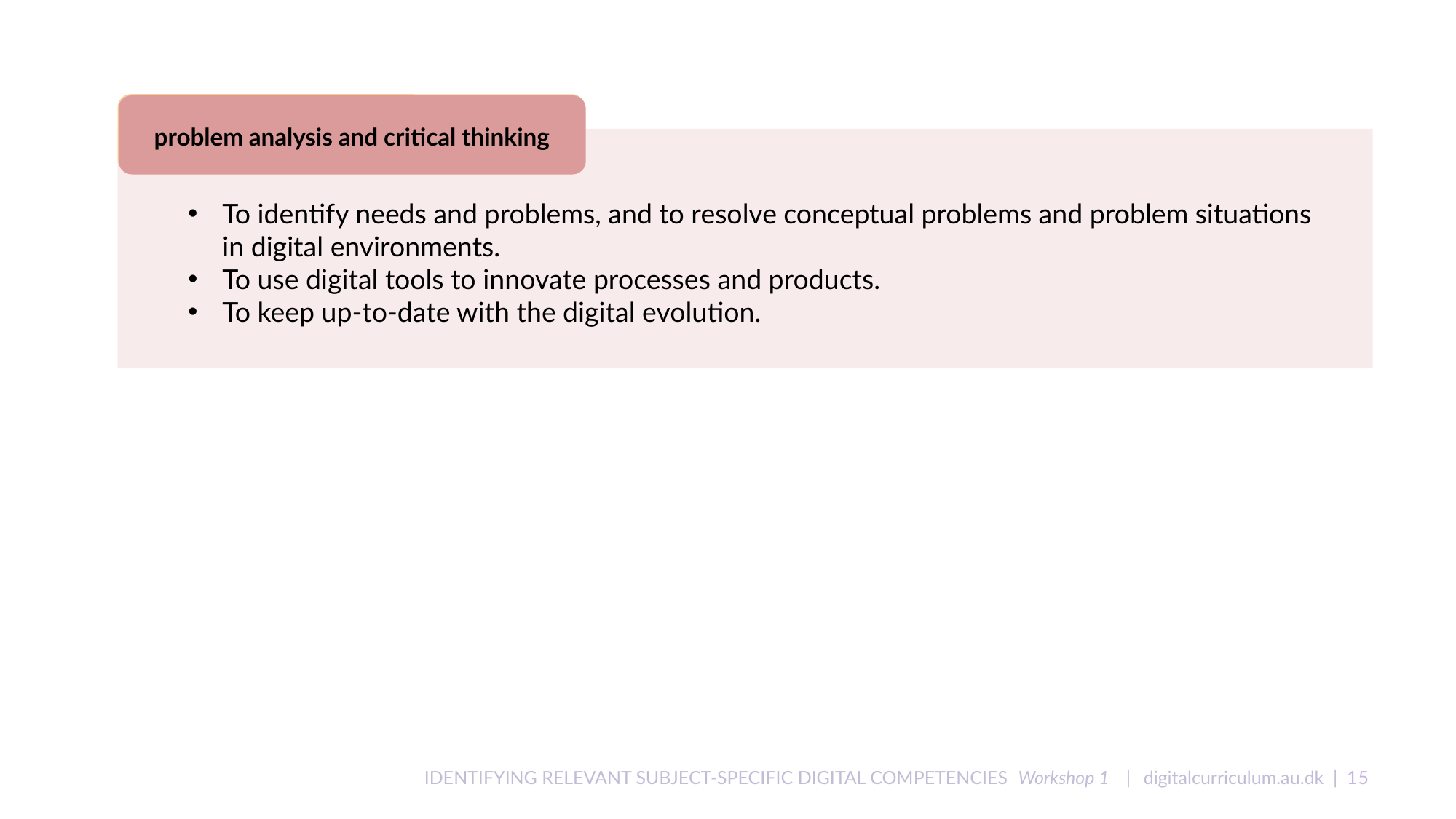

content creation and creativity
problem analysis and critical thinking

To identify needs and problems, and to resolve conceptual problems and problem situations in digital environments.
To use digital tools to innovate processes and products.
To keep up-to-date with the digital evolution.
15